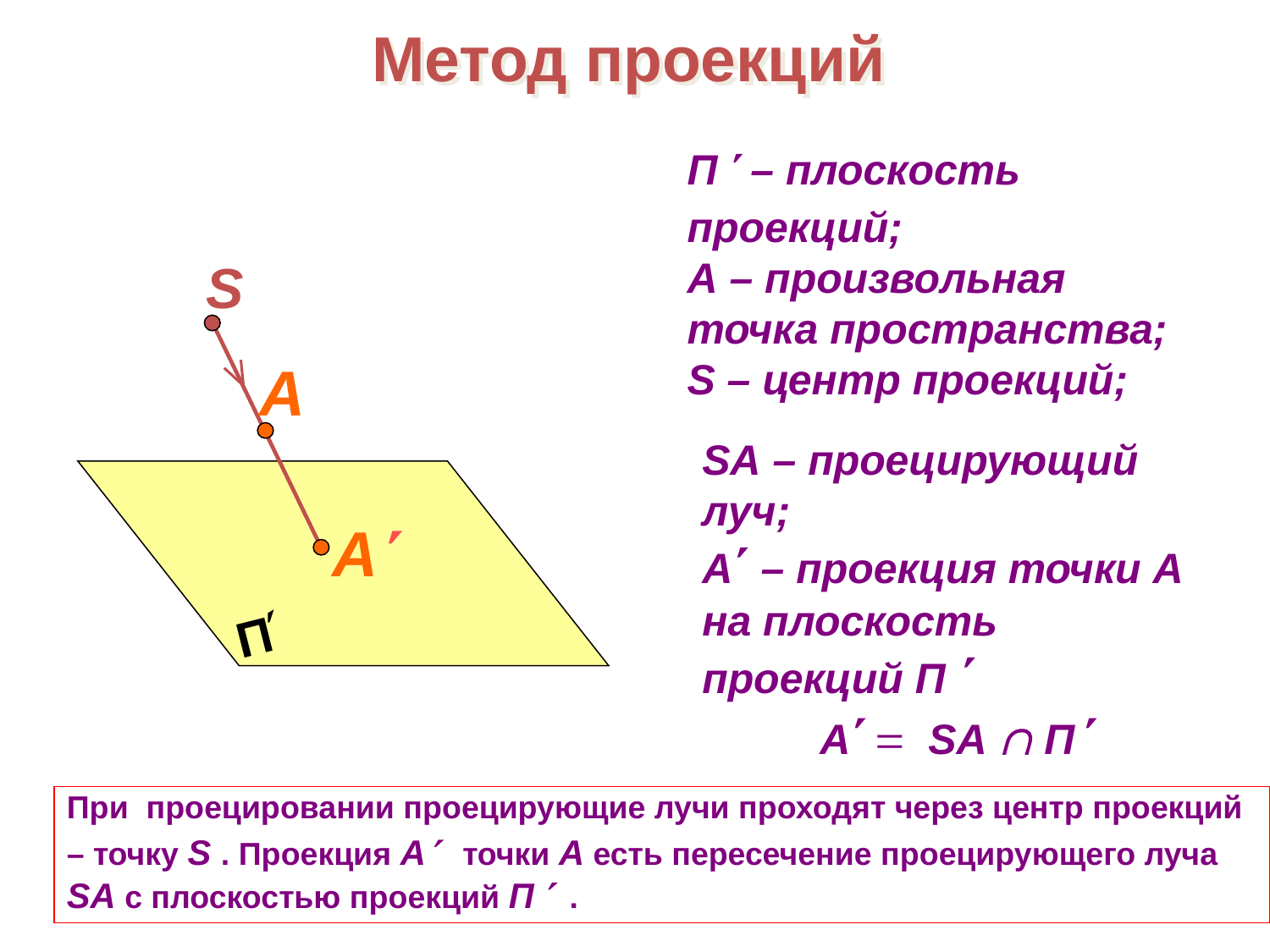

Метод проекций
П ′ – плоскость проекций;
А – произвольная точка пространства;
S – центр проекций;

S

A

SA – проецирующий луч;
А′ – проекция точки А на плоскость проекций П ′

А ′

′
П
А′ = SA ∩ П ′
При  проецировании проецирующие лучи проходят через центр проекций – точку S . Проекция А′ точки А есть пересечение проецирующего луча SA с плоскостью проекций П ′ .